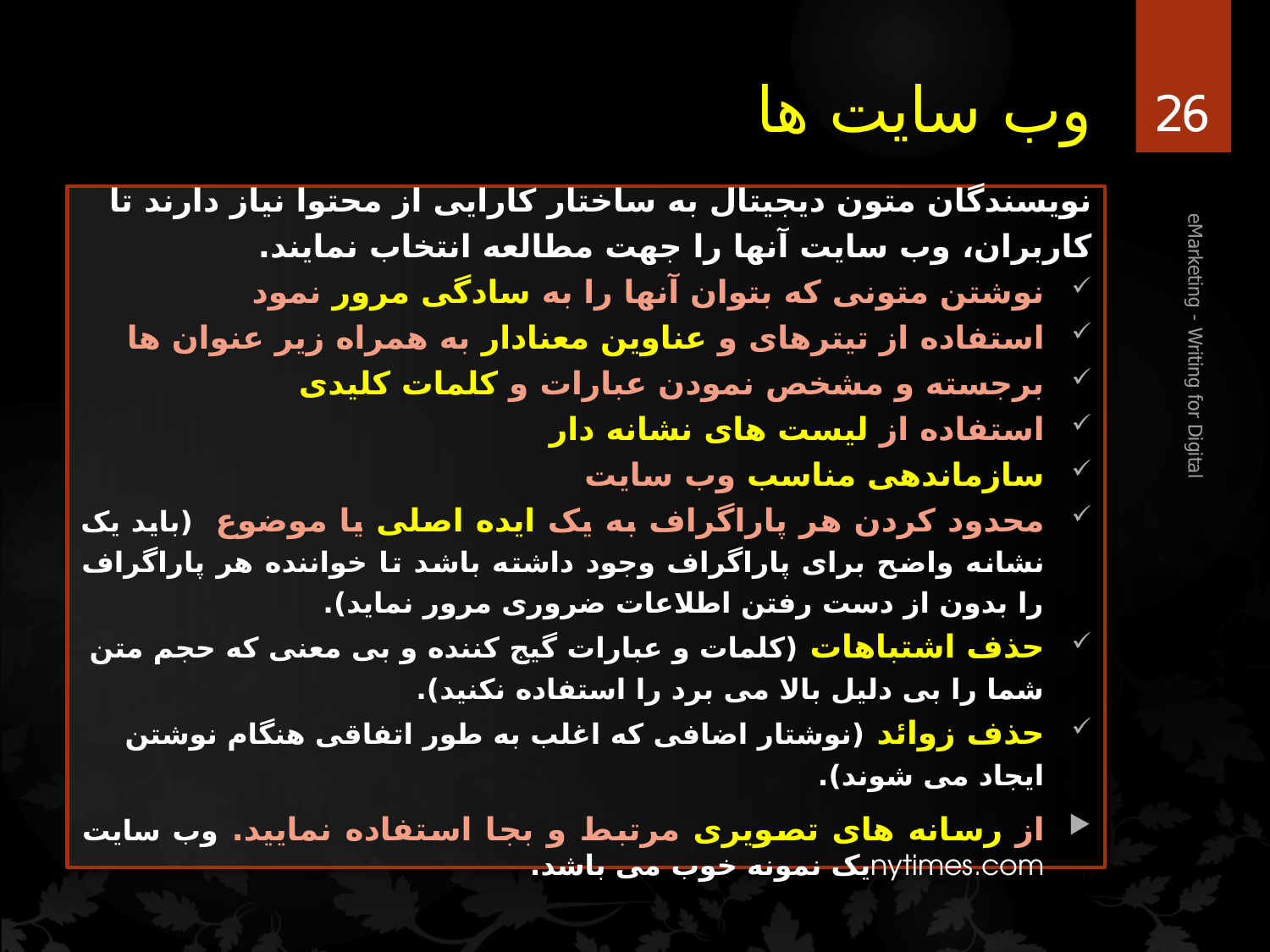

26
# وب سایت ها
نویسندگان متون دیجیتال به ساختار کارایی از محتوا نیاز دارند تا کاربران، وب سایت آنها را جهت مطالعه انتخاب نمایند.
نوشتن متونی که بتوان آنها را به سادگی مرور نمود
استفاده از تیترهای و عناوین معنادار به همراه زیر عنوان ها
برجسته و مشخص نمودن عبارات و کلمات کلیدی
استفاده از لیست های نشانه دار
سازماندهی مناسب وب سایت
محدود کردن هر پاراگراف به یک ایده اصلی یا موضوع  (باید یک نشانه واضح برای پاراگراف وجود داشته باشد تا خواننده هر پاراگراف را بدون از دست رفتن اطلاعات ضروری مرور نماید).
حذف اشتباهات (کلمات و عبارات گیج کننده و بی معنی که حجم متن شما را بی دلیل بالا می برد را استفاده نکنید).
حذف زوائد (نوشتار اضافی که اغلب به طور اتفاقی هنگام نوشتن ایجاد می شوند).
از رسانه های تصویری مرتبط و بجا استفاده نمایید. وب سایت nytimes.comیک نمونه خوب می باشد.
eMarketing - Writing for Digital